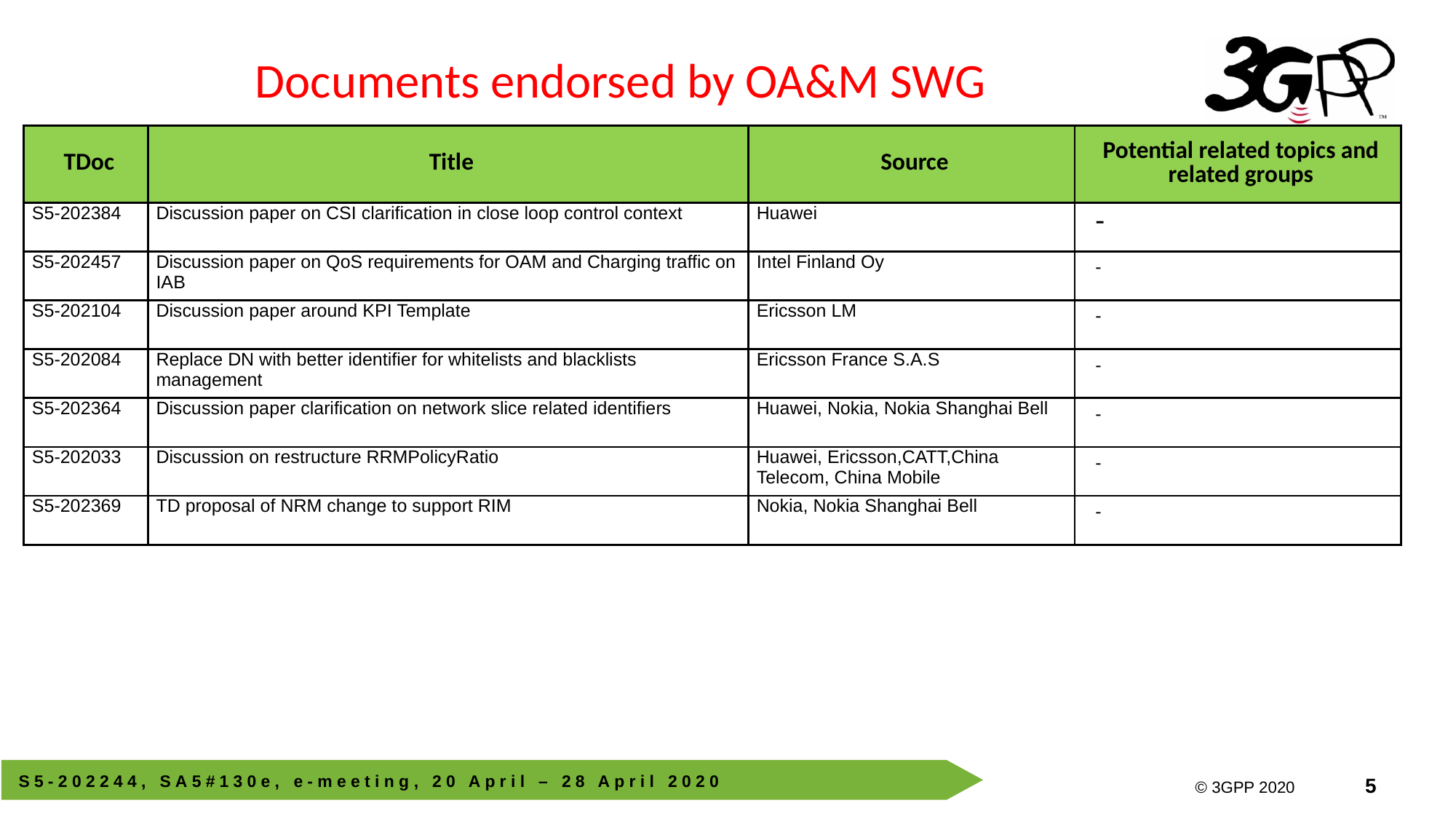

Documents endorsed by OA&M SWG
| TDoc | Title | Source | Potential related topics and related groups |
| --- | --- | --- | --- |
| S5-202384 | Discussion paper on CSI clarification in close loop control context | Huawei | - |
| S5-202457 | Discussion paper on QoS requirements for OAM and Charging traffic on IAB | Intel Finland Oy | - |
| S5-202104 | Discussion paper around KPI Template | Ericsson LM | - |
| S5-202084 | Replace DN with better identifier for whitelists and blacklists management | Ericsson France S.A.S | - |
| S5-202364 | Discussion paper clarification on network slice related identifiers | Huawei, Nokia, Nokia Shanghai Bell | - |
| S5-202033 | Discussion on restructure RRMPolicyRatio | Huawei, Ericsson,CATT,China Telecom, China Mobile | - |
| S5-202369 | TD proposal of NRM change to support RIM | Nokia, Nokia Shanghai Bell | - |